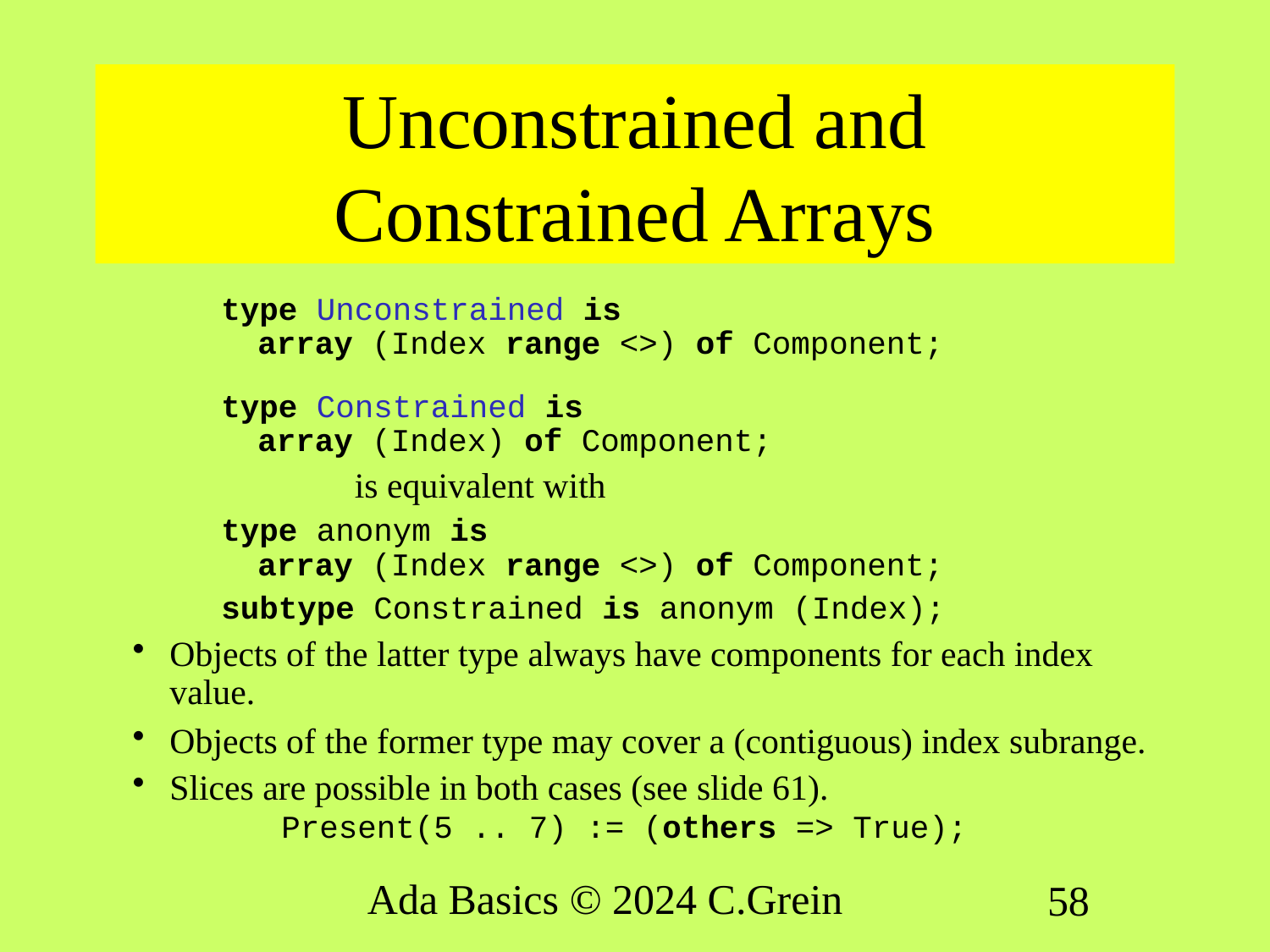

# Unconstrained and Constrained Arrays
type Unconstrained is
array (Index range <>) of Component;

type Constrained is
array (Index) of Component;
               is equivalent with
type anonym is
array (Index range <>) of Component;
subtype Constrained is anonym (Index);
Objects of the latter type always have components for each index value.
Objects of the former type may cover a (contiguous) index subrange.
Slices are possible in both cases (see slide 61).
	Present(5 .. 7) := (others => True);
Ada Basics © 2024 C.Grein
58